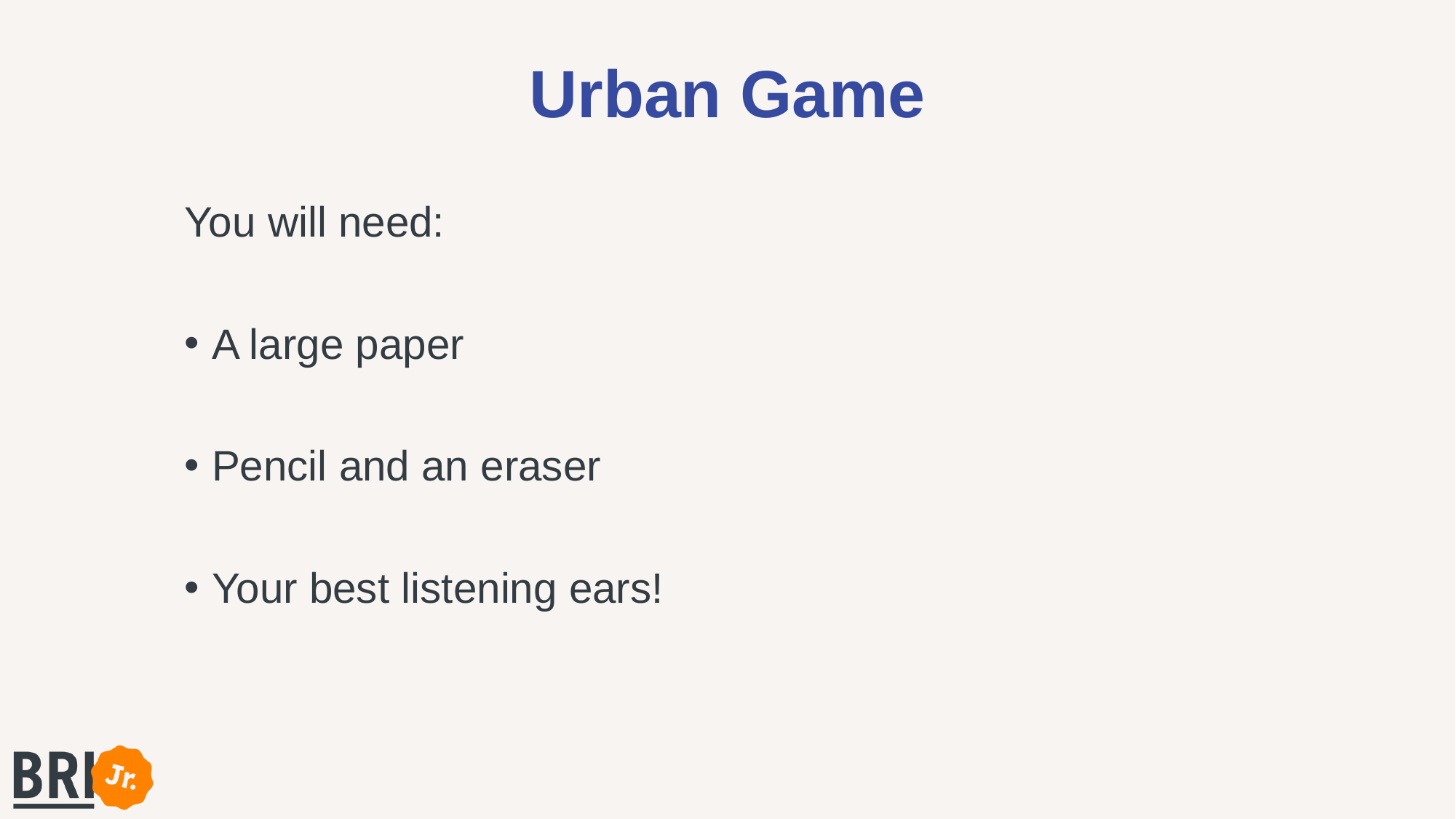

# Urban Game
You will need:

A large paper

Pencil and an eraser

Your best listening ears!